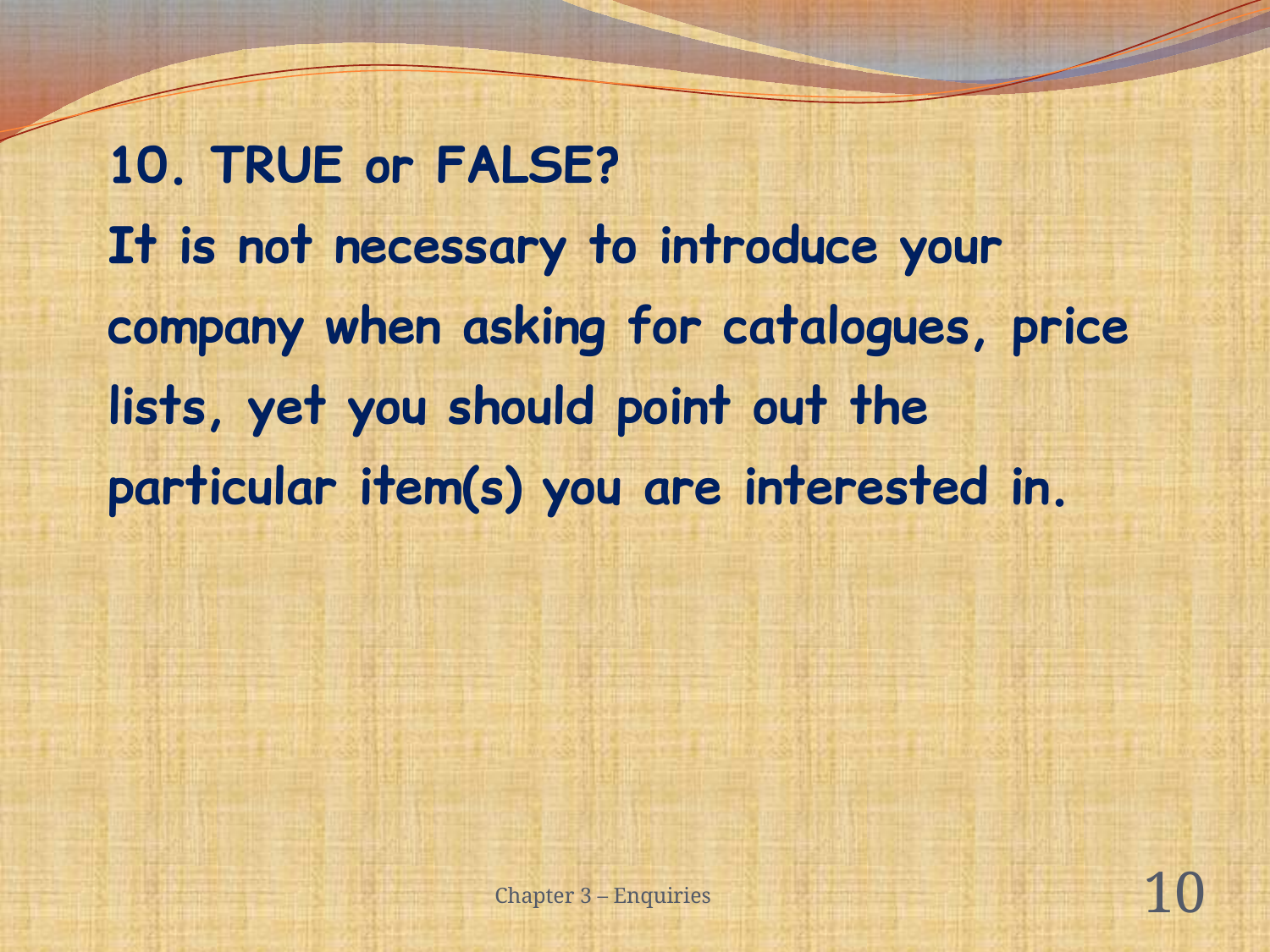

#
10. TRUE or FALSE?
It is not necessary to introduce your
company when asking for catalogues, price
lists, yet you should point out the
particular item(s) you are interested in.

Chapter 3 – Enquiries

10